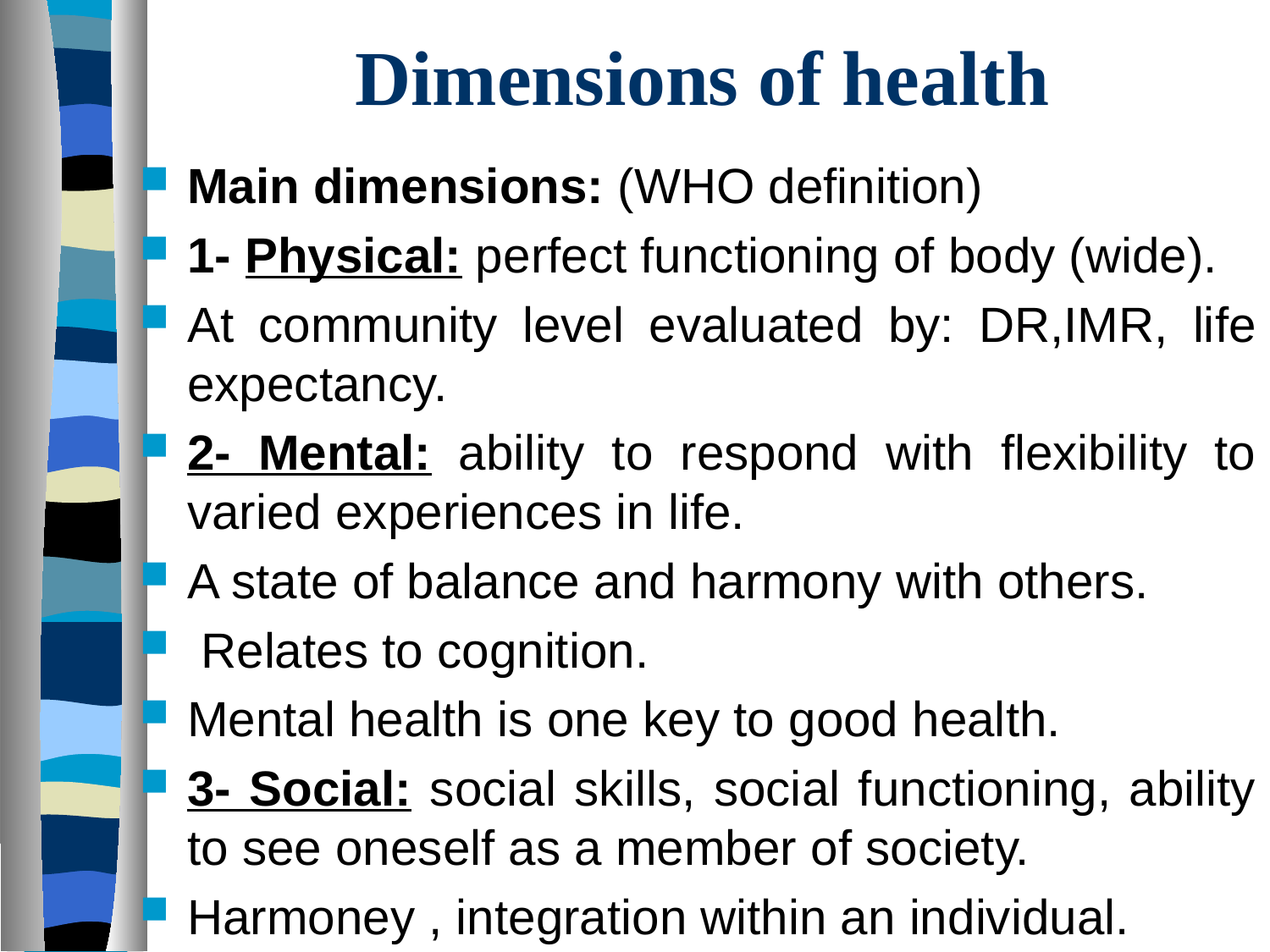

# Dimensions of health
Main dimensions: (WHO definition)
1- Physical: perfect functioning of body (wide).
At community level evaluated by: DR,IMR, life expectancy.
2- Mental: ability to respond with flexibility to varied experiences in life.
A state of balance and harmony with others.
 Relates to cognition.
Mental health is one key to good health.
3- Social: social skills, social functioning, ability to see oneself as a member of society.
Harmoney , integration within an individual.